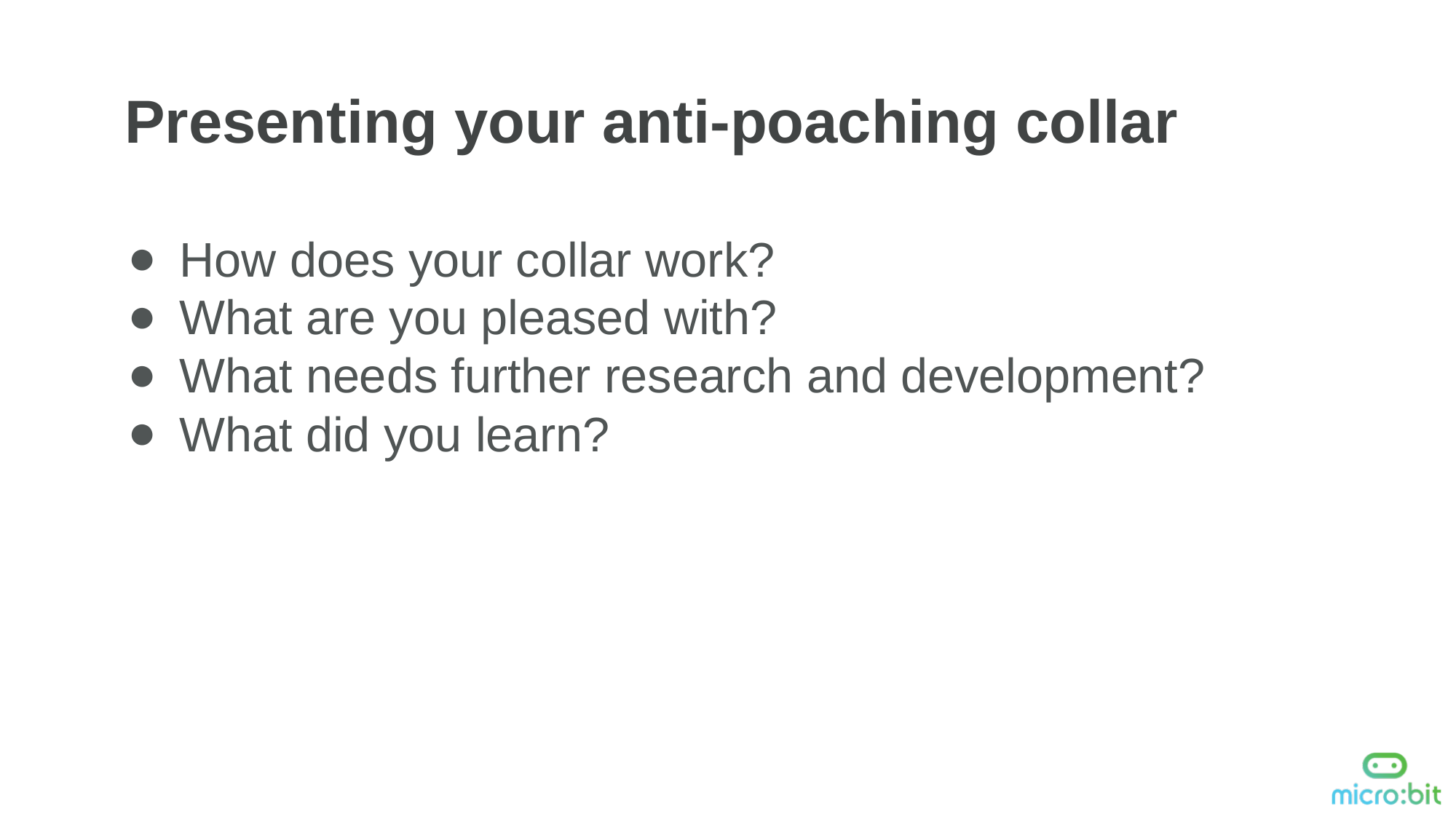

Presenting your anti-poaching collar

How does your collar work?
What are you pleased with?
What needs further research and development?
What did you learn?